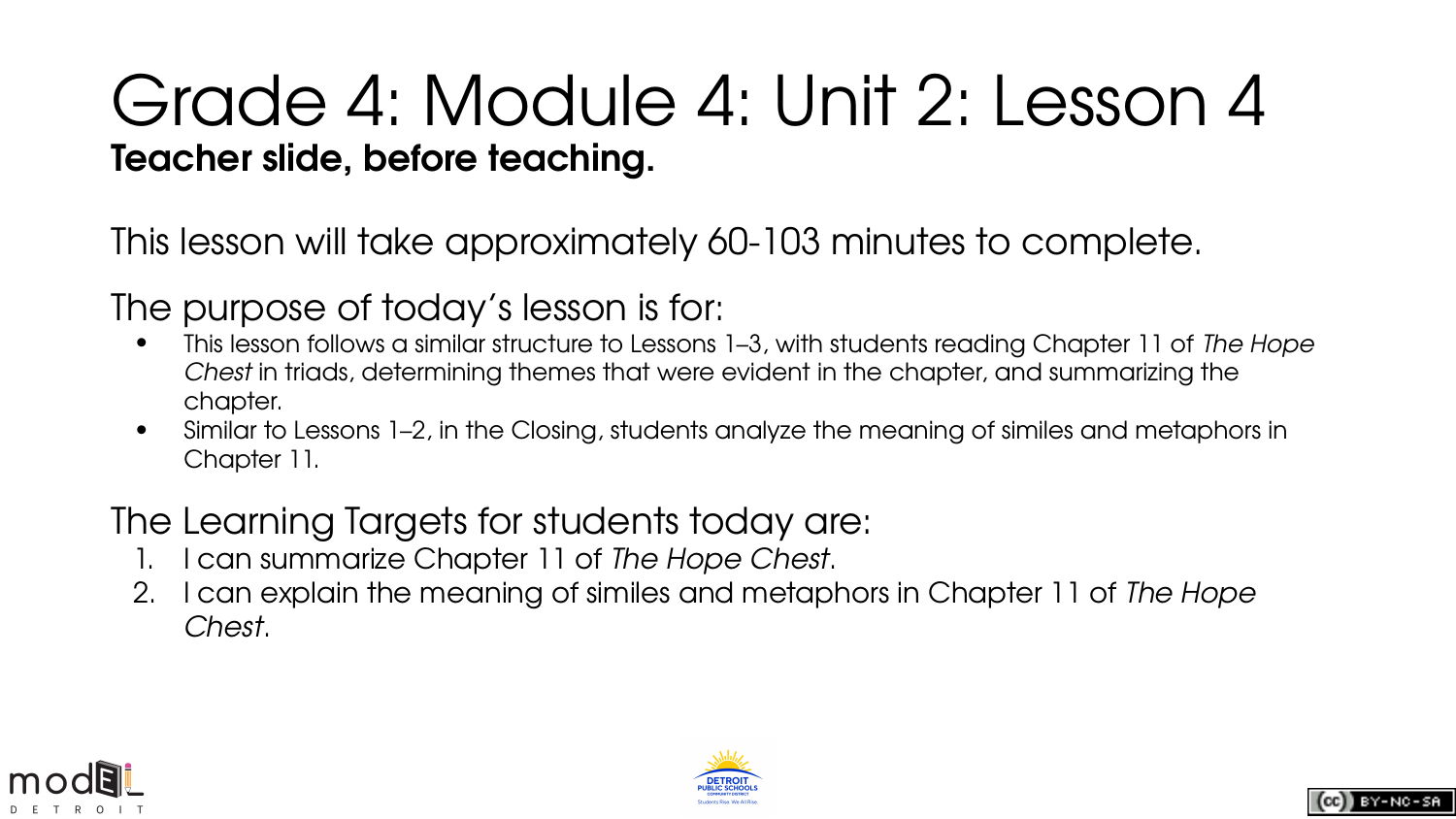

# Grade 4: Module 4: Unit 2: Lesson 4
Teacher slide, before teaching.
This lesson will take approximately 60-103 minutes to complete.

The purpose of today’s lesson is for:
This lesson follows a similar structure to Lessons 1–3, with students reading Chapter 11 of The Hope Chest in triads, determining themes that were evident in the chapter, and summarizing the chapter.
Similar to Lessons 1–2, in the Closing, students analyze the meaning of similes and metaphors in Chapter 11.

The Learning Targets for students today are:
I can summarize Chapter 11 of The Hope Chest.
I can explain the meaning of similes and metaphors in Chapter 11 of The Hope Chest.